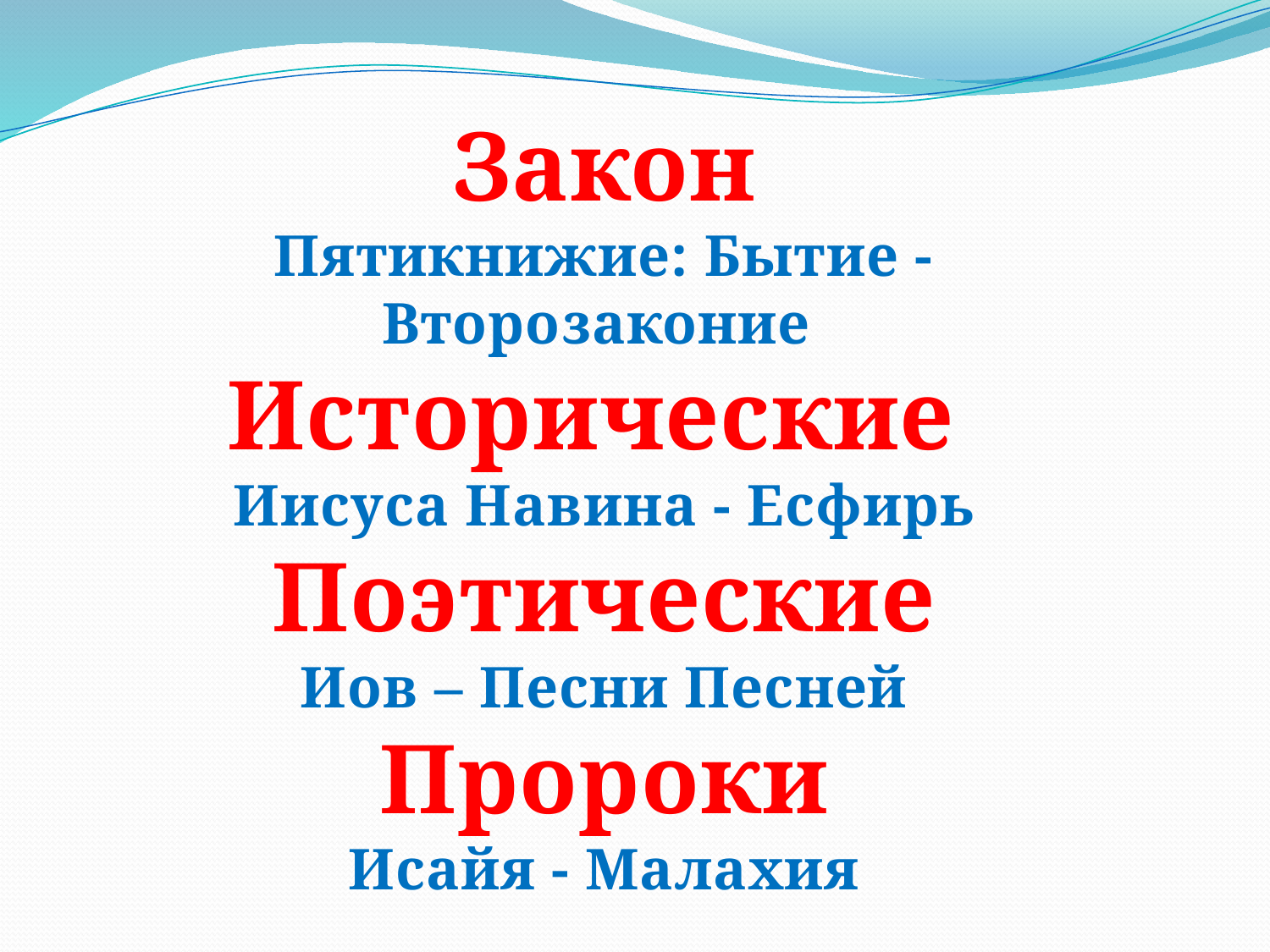

Закон
Пятикнижие: Бытие - Второзаконие
Исторические
Иисуса Навина - Есфирь
Поэтические
Иов – Песни Песней
Пророки
Исайя - Малахия